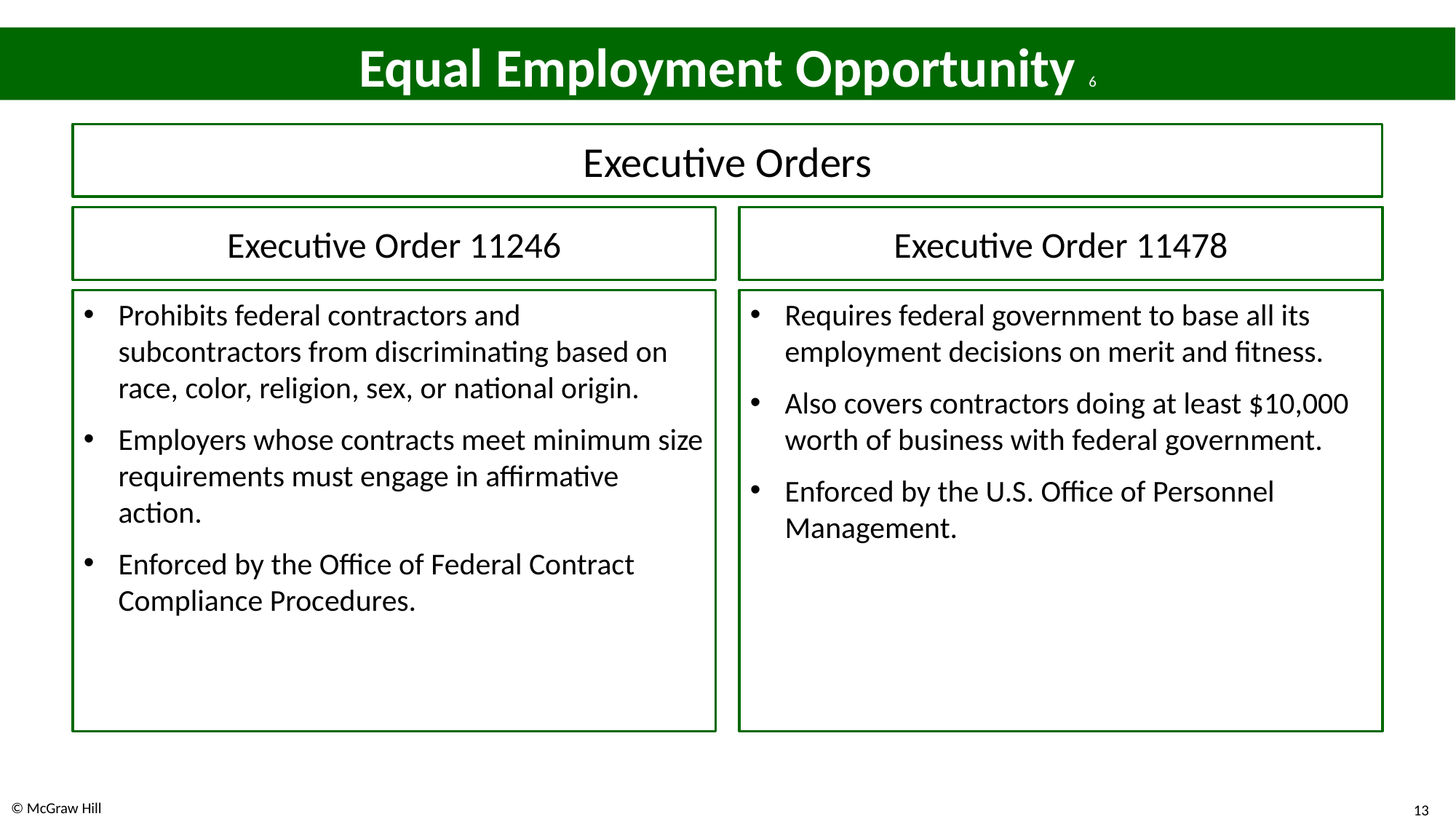

# Equal Employment Opportunity 6
Executive Orders
Executive Order 11478
Executive Order 11246
Requires federal government to base all its employment decisions on merit and fitness.
Also covers contractors doing at least $10,000 worth of business with federal government.
Enforced by the U.S. Office of Personnel Management.
Prohibits federal contractors and subcontractors from discriminating based on race, color, religion, sex, or national origin.
Employers whose contracts meet minimum size requirements must engage in affirmative action.
Enforced by the Office of Federal Contract Compliance Procedures.